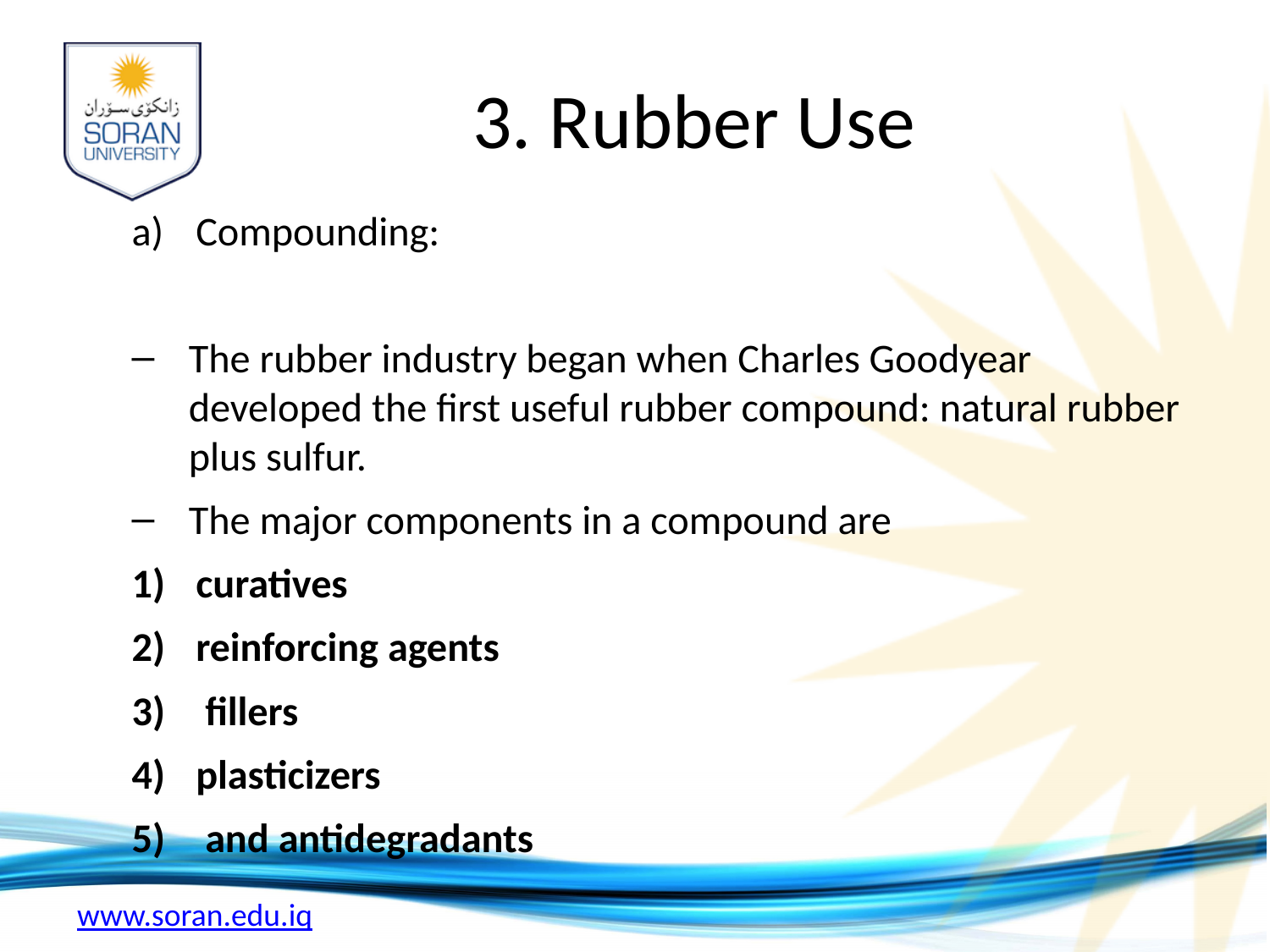

# 3. Rubber Use
Compounding:

The rubber industry began when Charles Goodyear developed the first useful rubber compound: natural rubber plus sulfur.
The major components in a compound are
curatives
reinforcing agents
 fillers
plasticizers
 and antidegradants